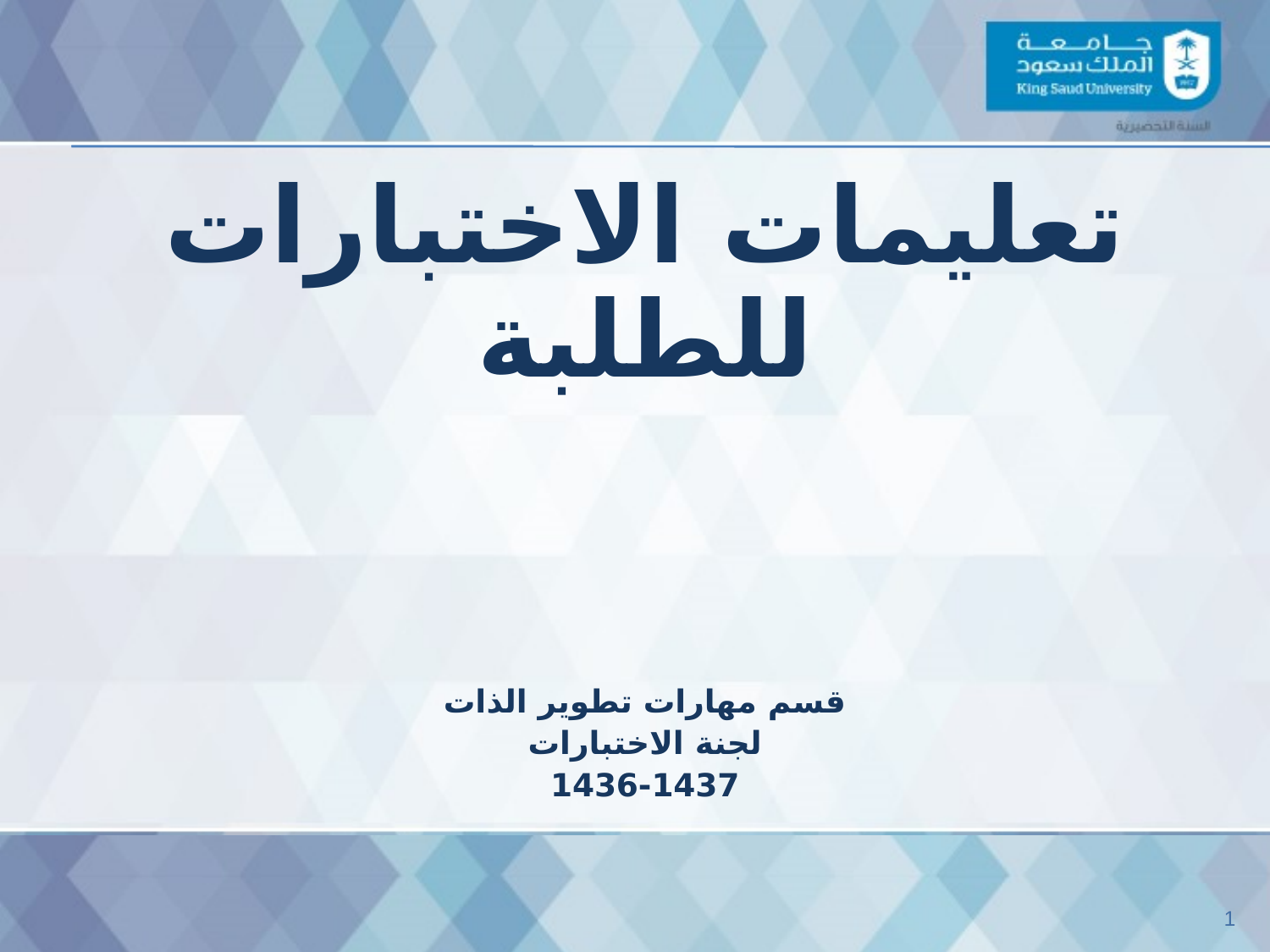

تعليمات الاختبارات للطلبة

قسم مهارات تطوير الذات
لجنة الاختبارات
1436-1437
1